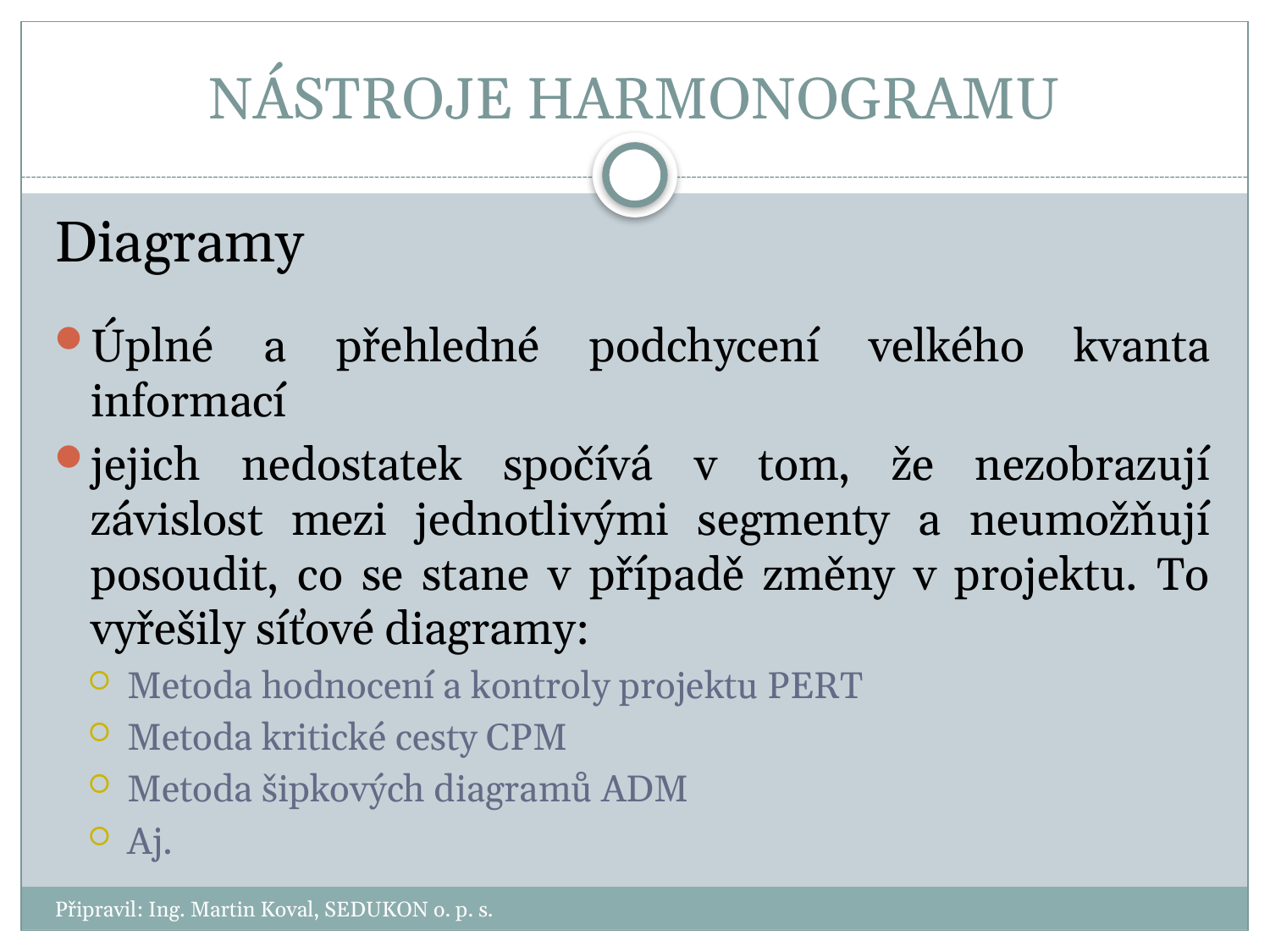

# NÁSTROJE HARMONOGRAMU
Diagramy

Úplné a přehledné podchycení velkého kvanta informací
jejich nedostatek spočívá v tom, že nezobrazují závislost mezi jednotlivými segmenty a neumožňují posoudit, co se stane v případě změny v projektu. To vyřešily síťové diagramy:
Metoda hodnocení a kontroly projektu PERT
Metoda kritické cesty CPM
Metoda šipkových diagramů ADM
Aj.

Připravil: Ing. Martin Koval, SEDUKON o. p. s.